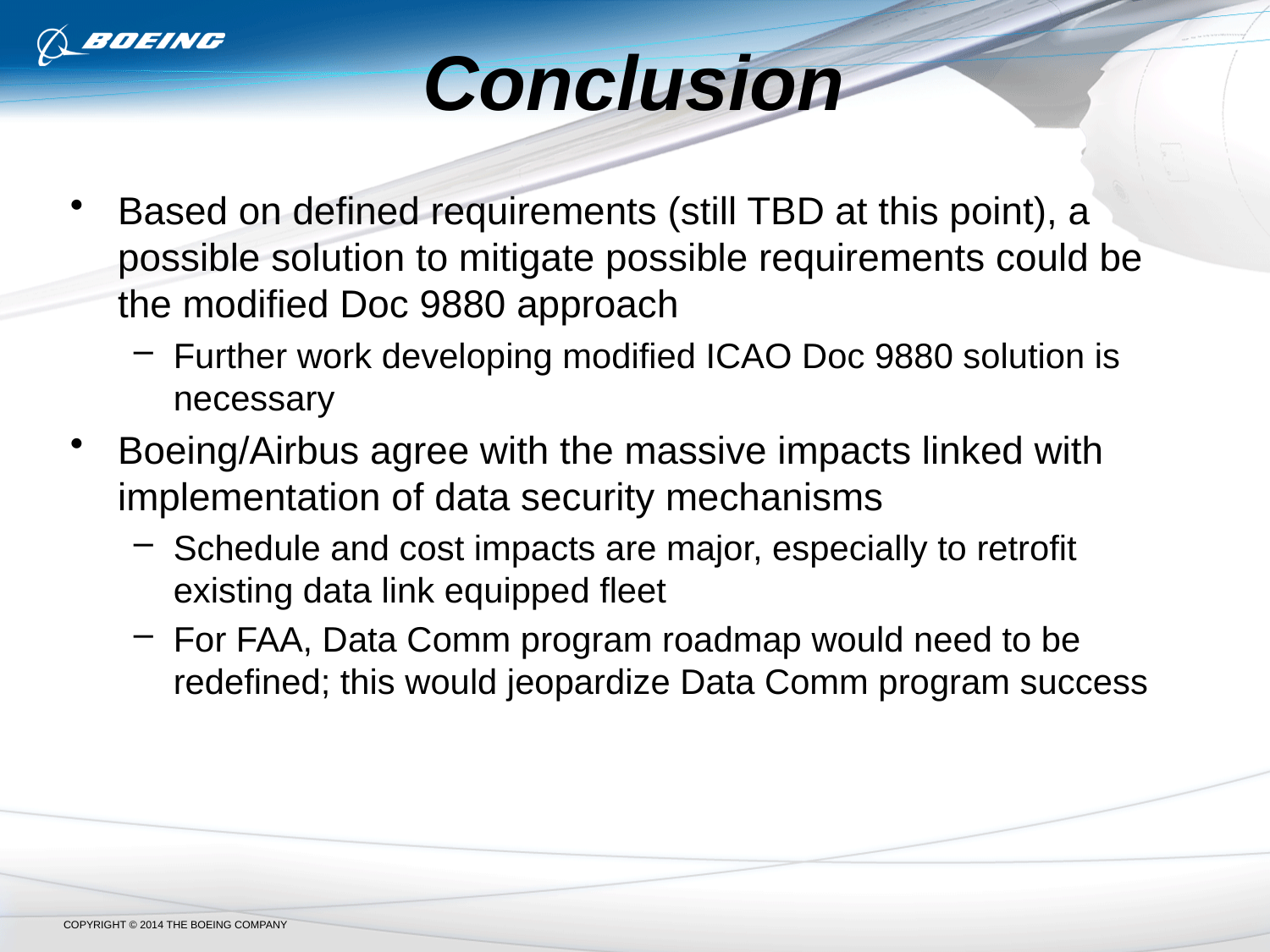

# Conclusion
Based on defined requirements (still TBD at this point), a possible solution to mitigate possible requirements could be the modified Doc 9880 approach
Further work developing modified ICAO Doc 9880 solution is necessary
Boeing/Airbus agree with the massive impacts linked with implementation of data security mechanisms
Schedule and cost impacts are major, especially to retrofit existing data link equipped fleet
For FAA, Data Comm program roadmap would need to be redefined; this would jeopardize Data Comm program success